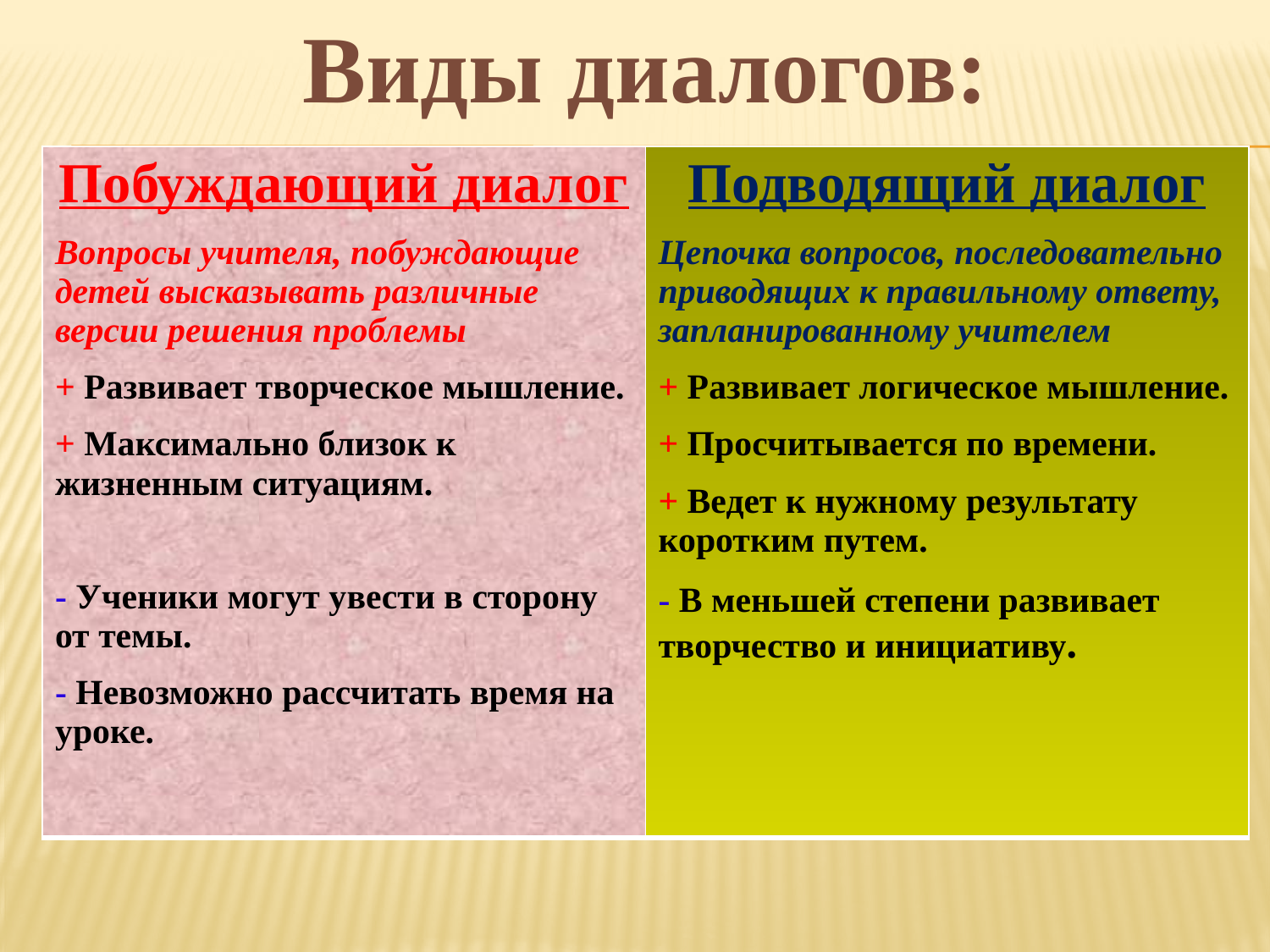

# Виды диалогов:
| Побуждающий диалог Вопросы учителя, побуждающие детей высказывать различные версии решения проблемы + Развивает творческое мышление. + Максимально близок к жизненным ситуациям. - Ученики могут увести в сторону от темы. - Невозможно рассчитать время на уроке. | Подводящий диалог Цепочка вопросов, последовательно приводящих к правильному ответу, запланированному учителем + Развивает логическое мышление. + Просчитывается по времени. + Ведет к нужному результату коротким путем. - В меньшей степени развивает творчество и инициативу. |
| --- | --- |